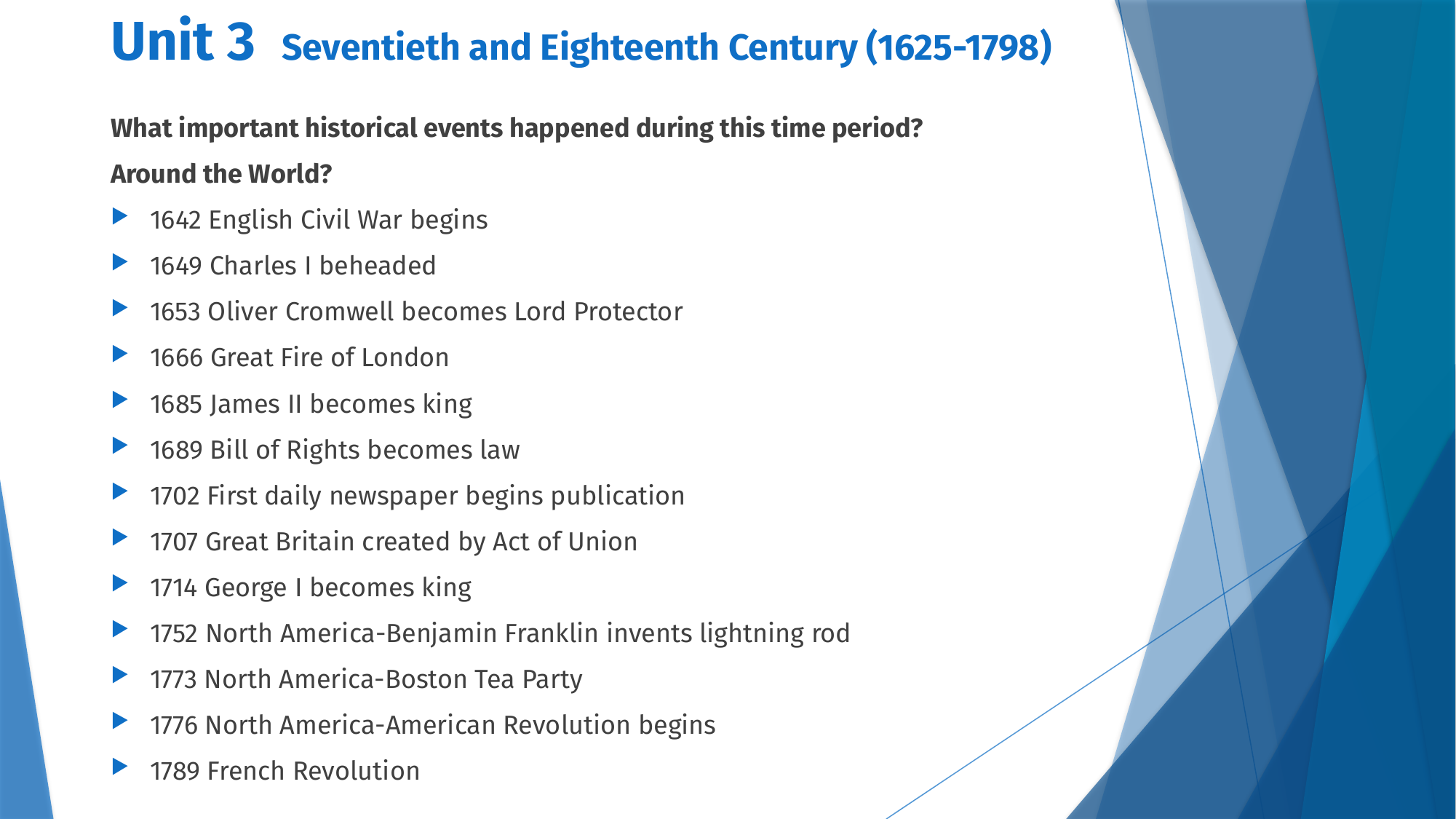

# Unit 3  Seventieth and Eighteenth Century (1625-1798)
What important historical events happened during this time period?
Around the World?
1642 English Civil War begins
1649 Charles I beheaded
1653 Oliver Cromwell becomes Lord Protector
1666 Great Fire of London
1685 James II becomes king
1689 Bill of Rights becomes law
1702 First daily newspaper begins publication
1707 Great Britain created by Act of Union
1714 George I becomes king
1752 North America-Benjamin Franklin invents lightning rod
1773 North America-Boston Tea Party
1776 North America-American Revolution begins
1789 French Revolution